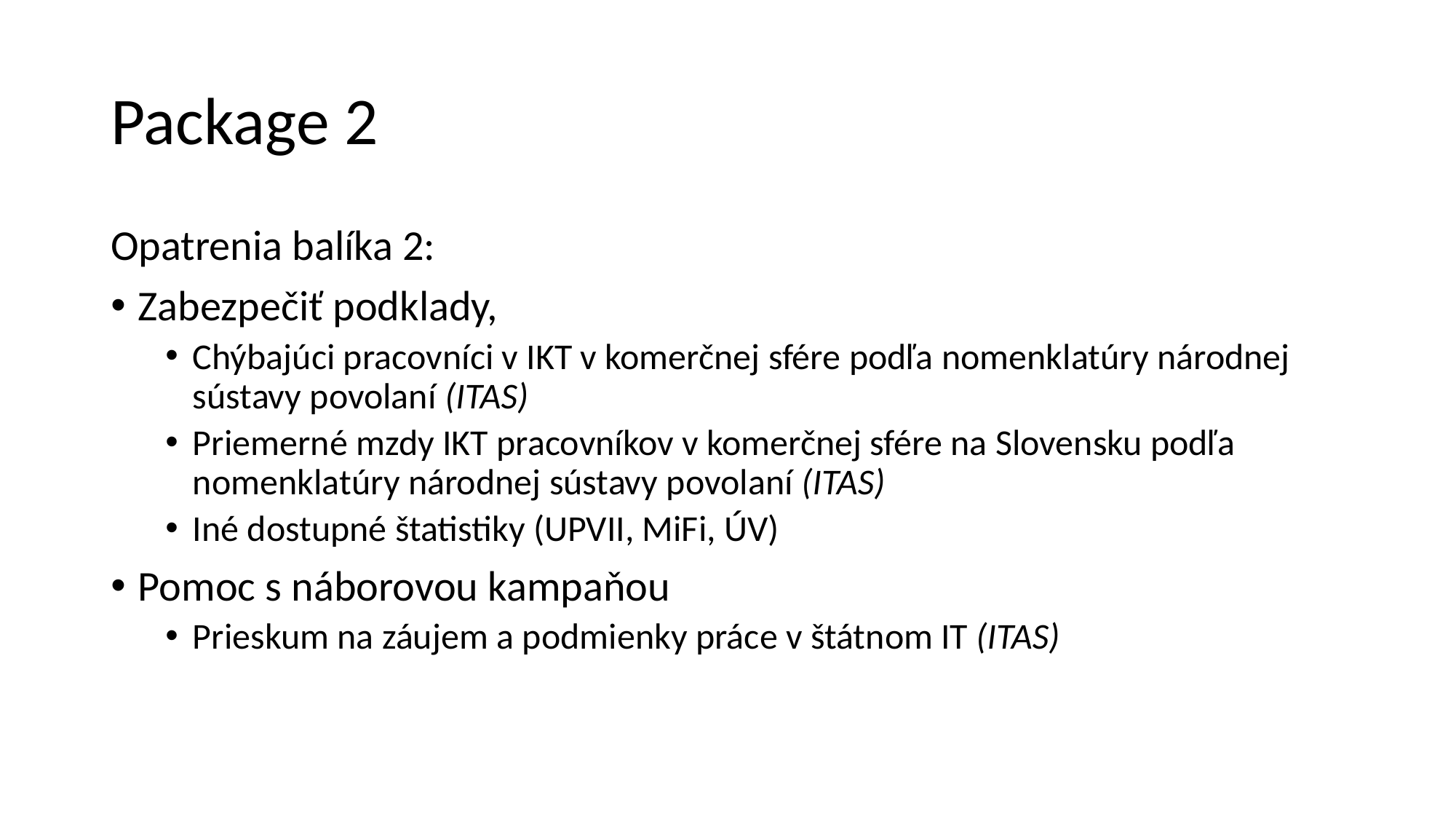

# Package 2
Opatrenia balíka 2:
Zabezpečiť podklady,
Chýbajúci pracovníci v IKT v komerčnej sfére podľa nomenklatúry národnej sústavy povolaní (ITAS)
Priemerné mzdy IKT pracovníkov v komerčnej sfére na Slovensku podľa nomenklatúry národnej sústavy povolaní (ITAS)
Iné dostupné štatistiky (UPVII, MiFi, ÚV)
Pomoc s náborovou kampaňou
Prieskum na záujem a podmienky práce v štátnom IT (ITAS)